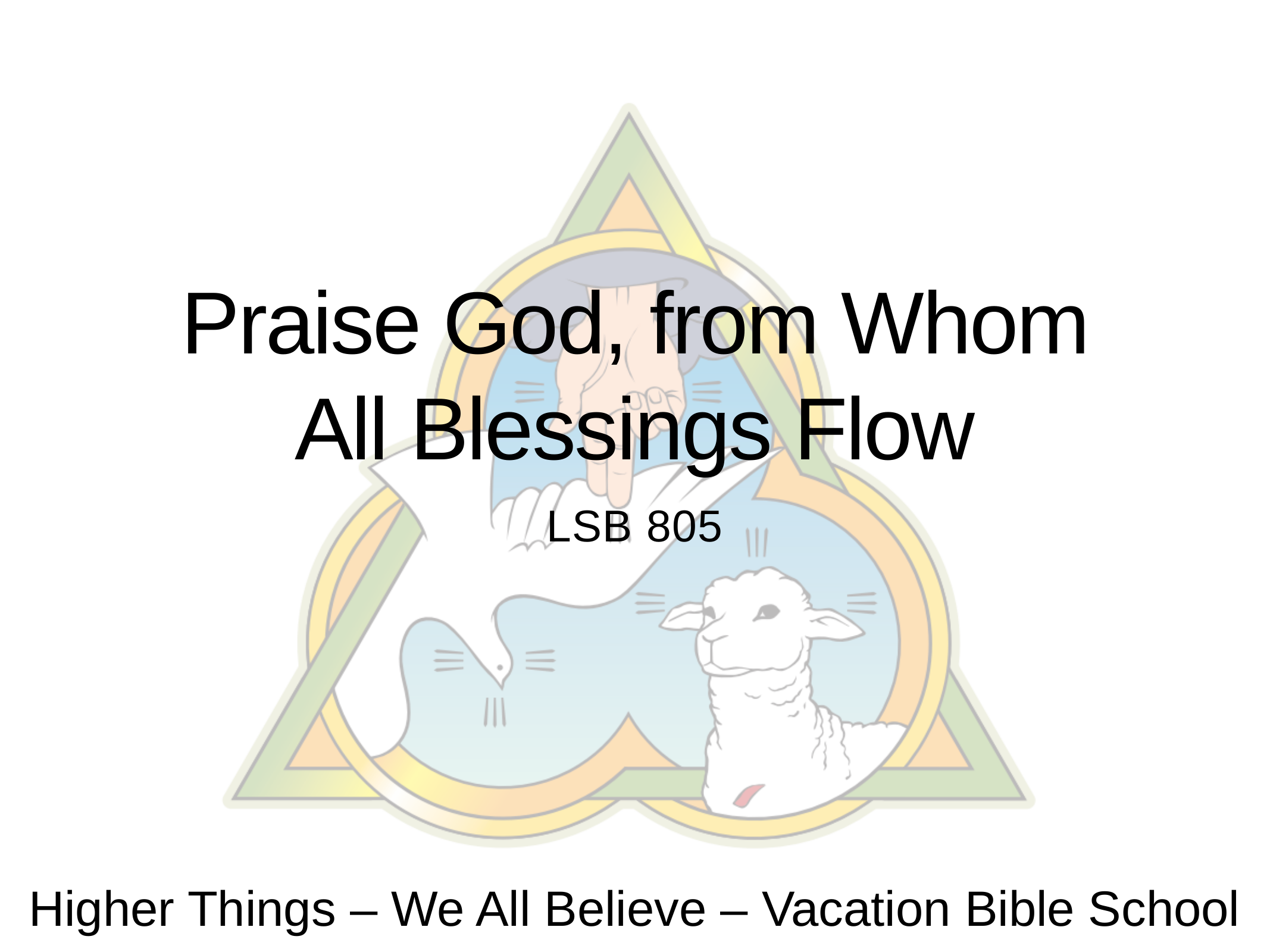

# Praise God, from Whom All Blessings Flow
LSB 805